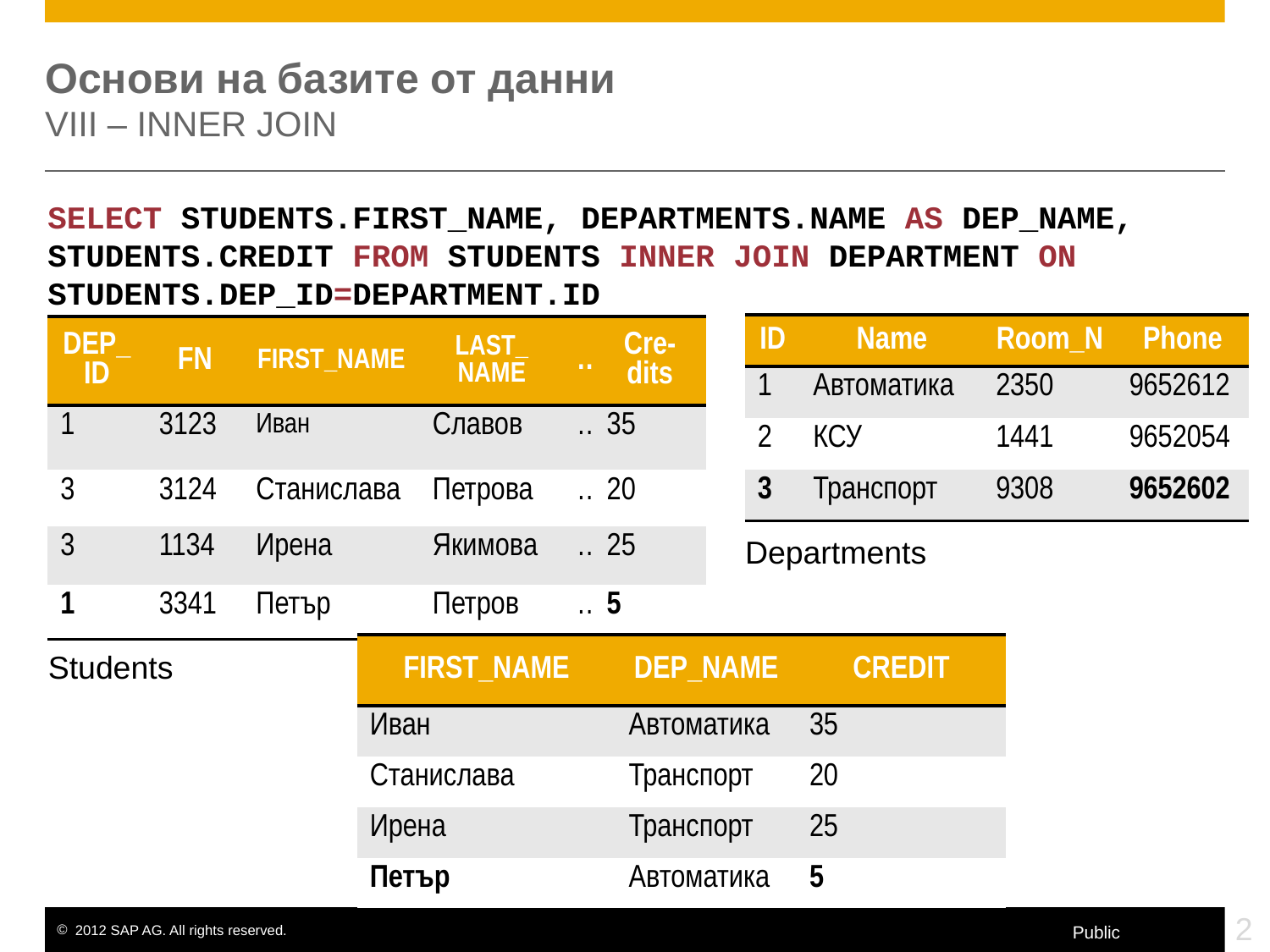

# Основи на базите от данни VIII – INNER JOIN
SELECT STUDENTS.FIRST_NAME, DEPARTMENTS.NAME AS DEP_NAME, STUDENTS.CREDIT FROM STUDENTS INNER JOIN DEPARTMENT ON STUDENTS.DEP_ID=DEPARTMENT.ID
| ID | Name | Room\_N | Phone |
| --- | --- | --- | --- |
| 1 | Автоматика | 2350 | 9652612 |
| 2 | КСУ | 1441 | 9652054 |
| 3 | Транспорт | 9308 | 9652602 |
| DEP\_ID | FN | FIRST\_NAME | LAST\_ NAME | … | Cre-dits |
| --- | --- | --- | --- | --- | --- |
| 1 | 3123 | Иван | Славов | … | 35 |
| 3 | 3124 | Станислава | Петрова | … | 20 |
| 3 | 1134 | Ирена | Якимова | … | 25 |
| 1 | 3341 | Петър | Петров | … | 5 |
Departments
| FIRST\_NAME | DEP\_NAME | CREDIT |
| --- | --- | --- |
| Иван | Автоматика | 35 |
| Станислава | Транспорт | 20 |
| Ирена | Транспорт | 25 |
| Петър | Автоматика | 5 |
Students
2